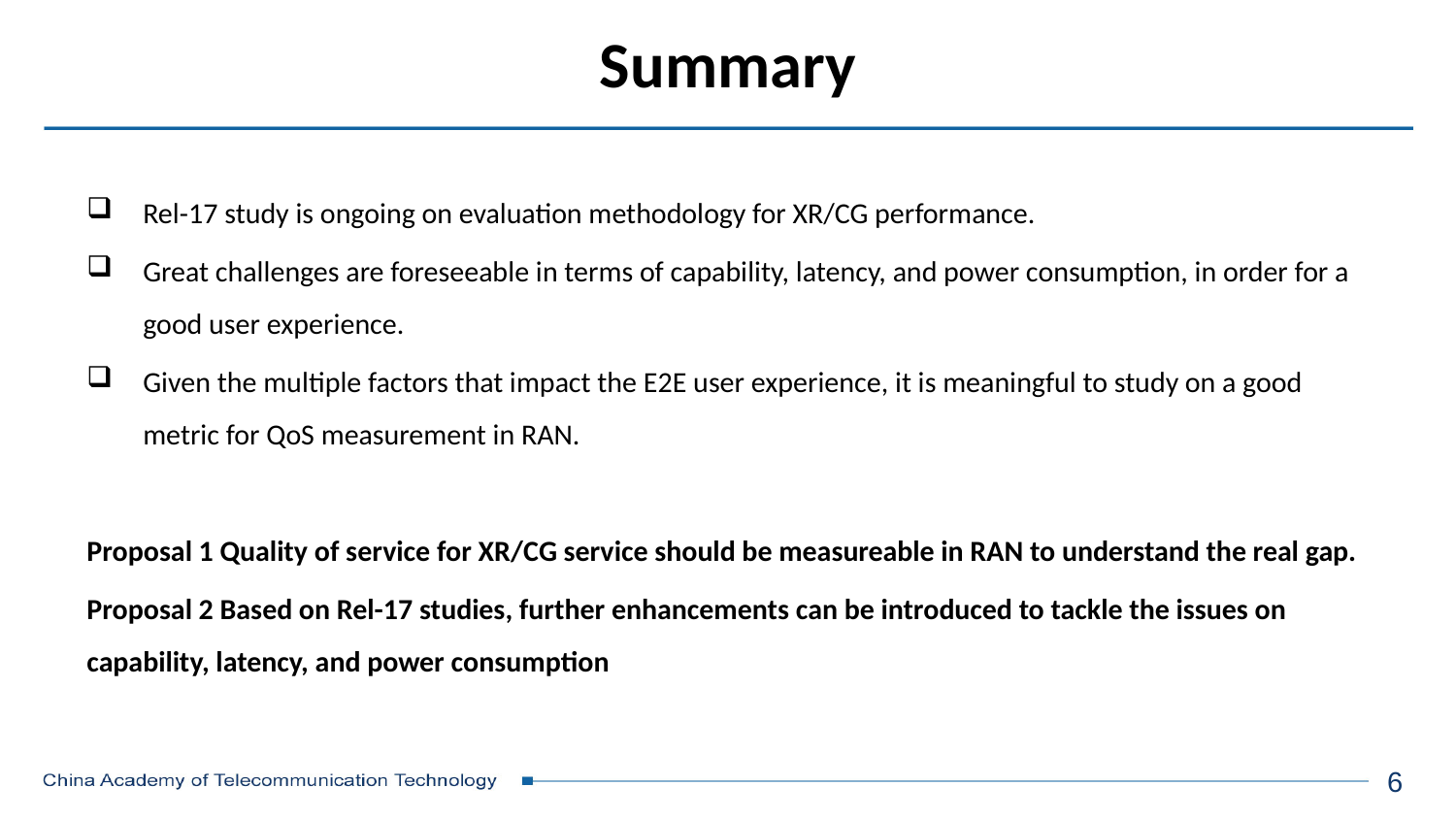

Summary
Rel-17 study is ongoing on evaluation methodology for XR/CG performance.
Great challenges are foreseeable in terms of capability, latency, and power consumption, in order for a good user experience.
Given the multiple factors that impact the E2E user experience, it is meaningful to study on a good metric for QoS measurement in RAN.

Proposal 1 Quality of service for XR/CG service should be measureable in RAN to understand the real gap.
Proposal 2 Based on Rel-17 studies, further enhancements can be introduced to tackle the issues on  capability, latency, and power consumption
6